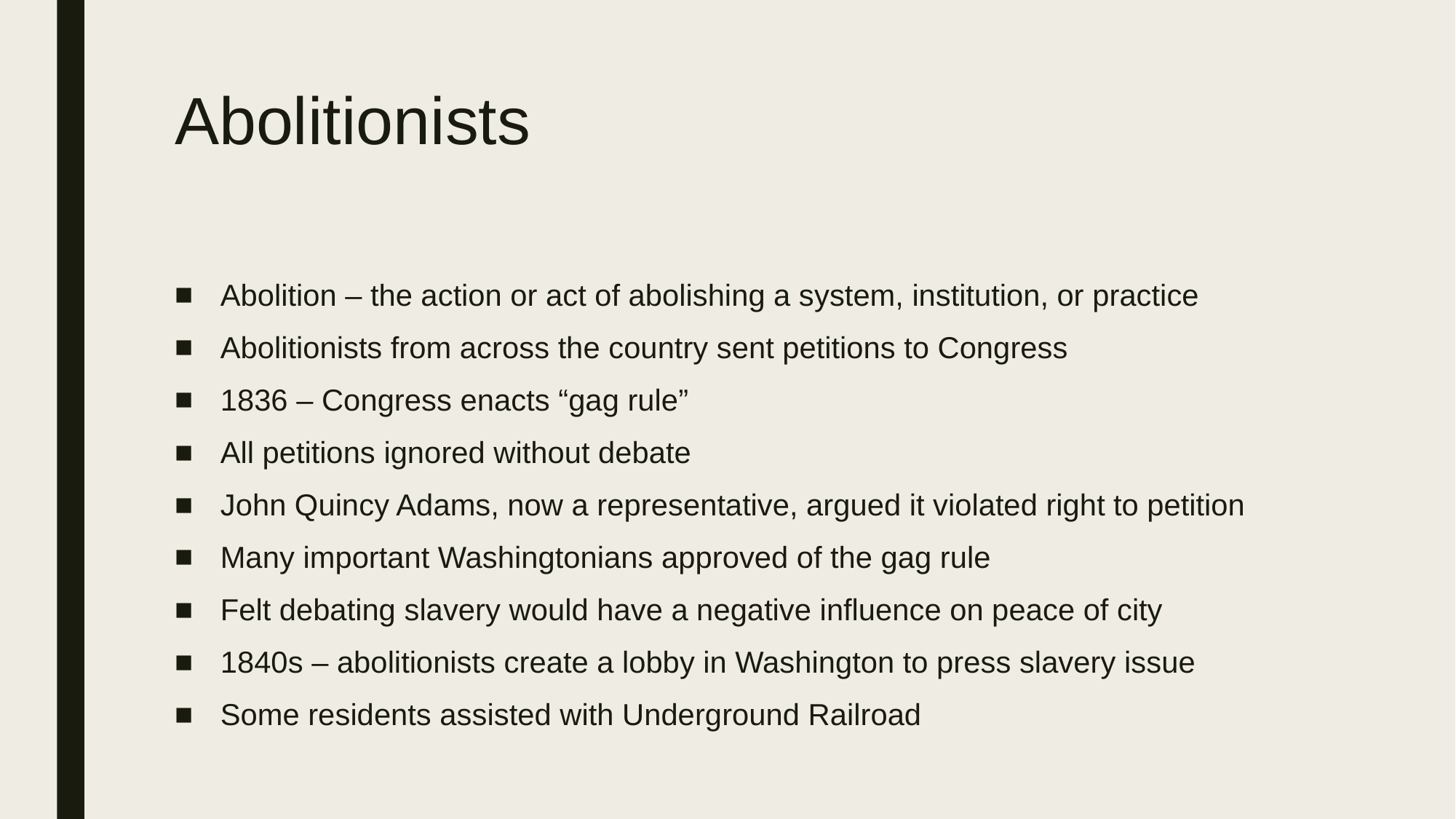

# Abolitionists
Abolition – the action or act of abolishing a system, institution, or practice
Abolitionists from across the country sent petitions to Congress
1836 – Congress enacts “gag rule”
All petitions ignored without debate
John Quincy Adams, now a representative, argued it violated right to petition
Many important Washingtonians approved of the gag rule
Felt debating slavery would have a negative influence on peace of city
1840s – abolitionists create a lobby in Washington to press slavery issue
Some residents assisted with Underground Railroad